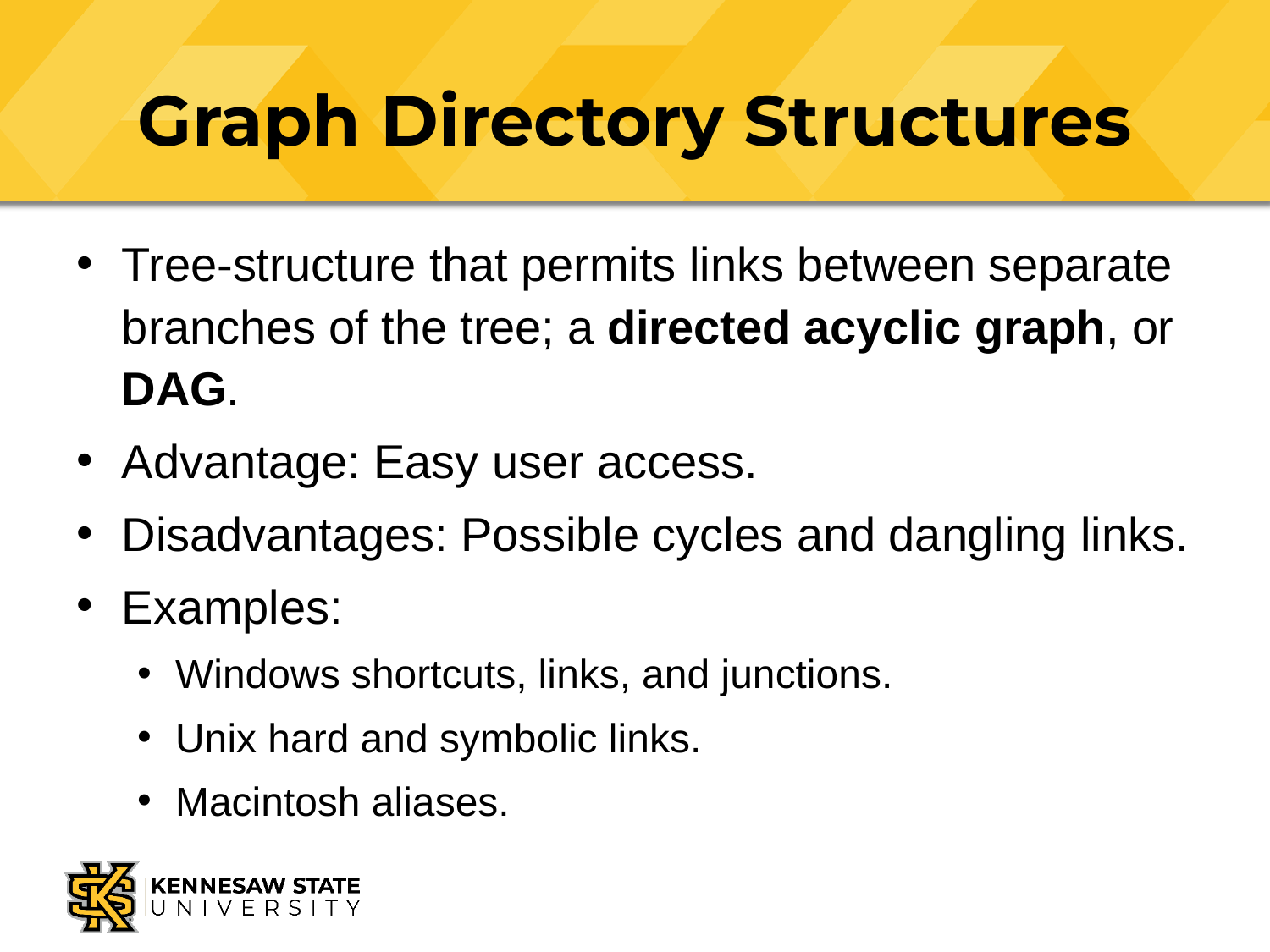

# Graph Directory Structures
Tree-structure that permits links between separate branches of the tree; a directed acyclic graph, or DAG.
Advantage: Easy user access.
Disadvantages: Possible cycles and dangling links.
Examples:
Windows shortcuts, links, and junctions.
Unix hard and symbolic links.
Macintosh aliases.